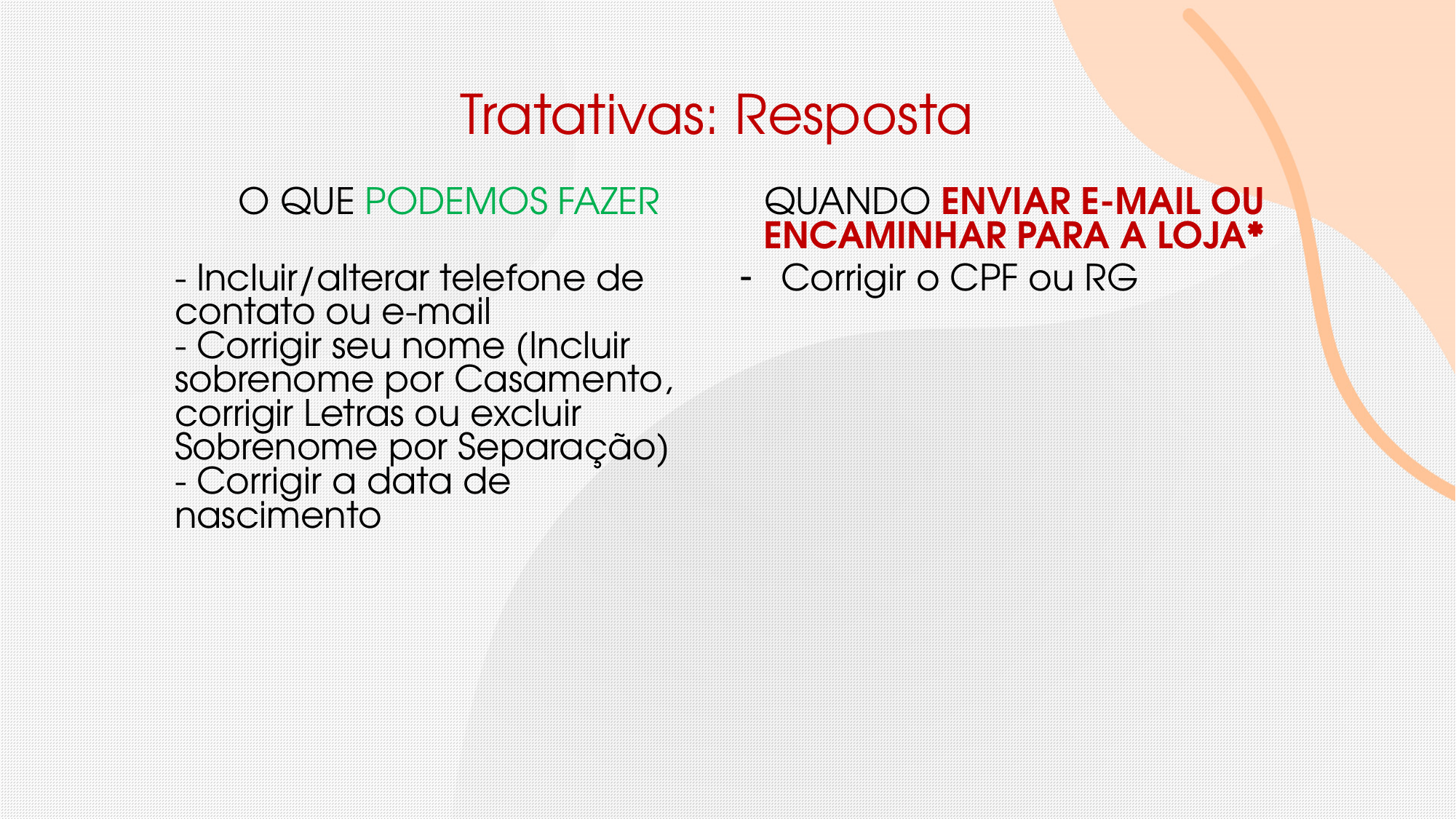

Tratativas: Resposta
| O QUE PODEMOS FAZER | QUANDO ENVIAR E-MAIL OU ENCAMINHAR PARA A LOJA\* |
| --- | --- |
| - Incluir/alterar telefone de contato ou e-mail - Corrigir seu nome (Incluir sobrenome por Casamento, corrigir Letras ou excluir Sobrenome por Separação) - Corrigir a data de nascimento | Corrigir o CPF ou RG |